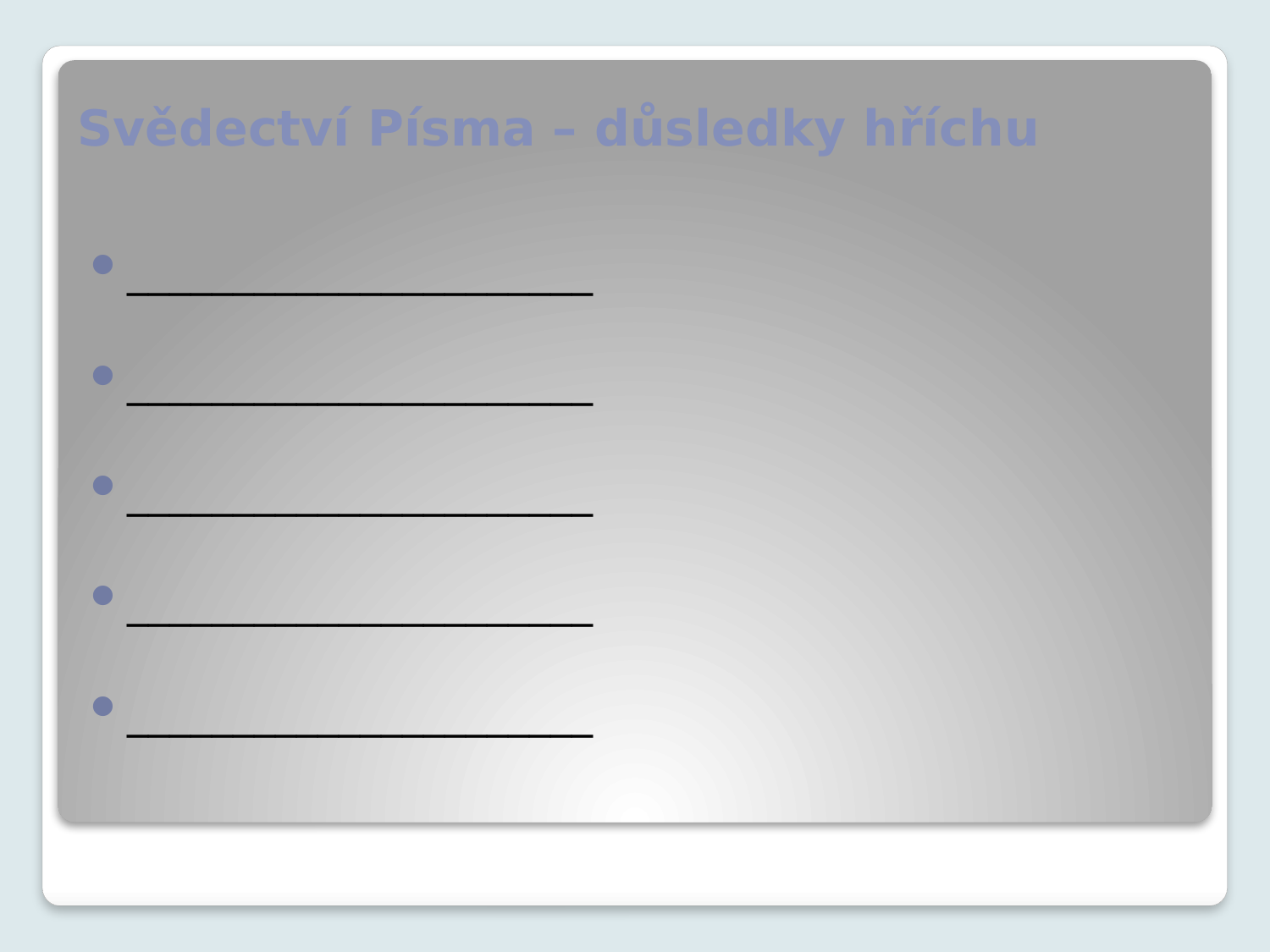

# Svědectví Písma – důsledky hříchu

______________________

______________________

______________________

______________________

______________________